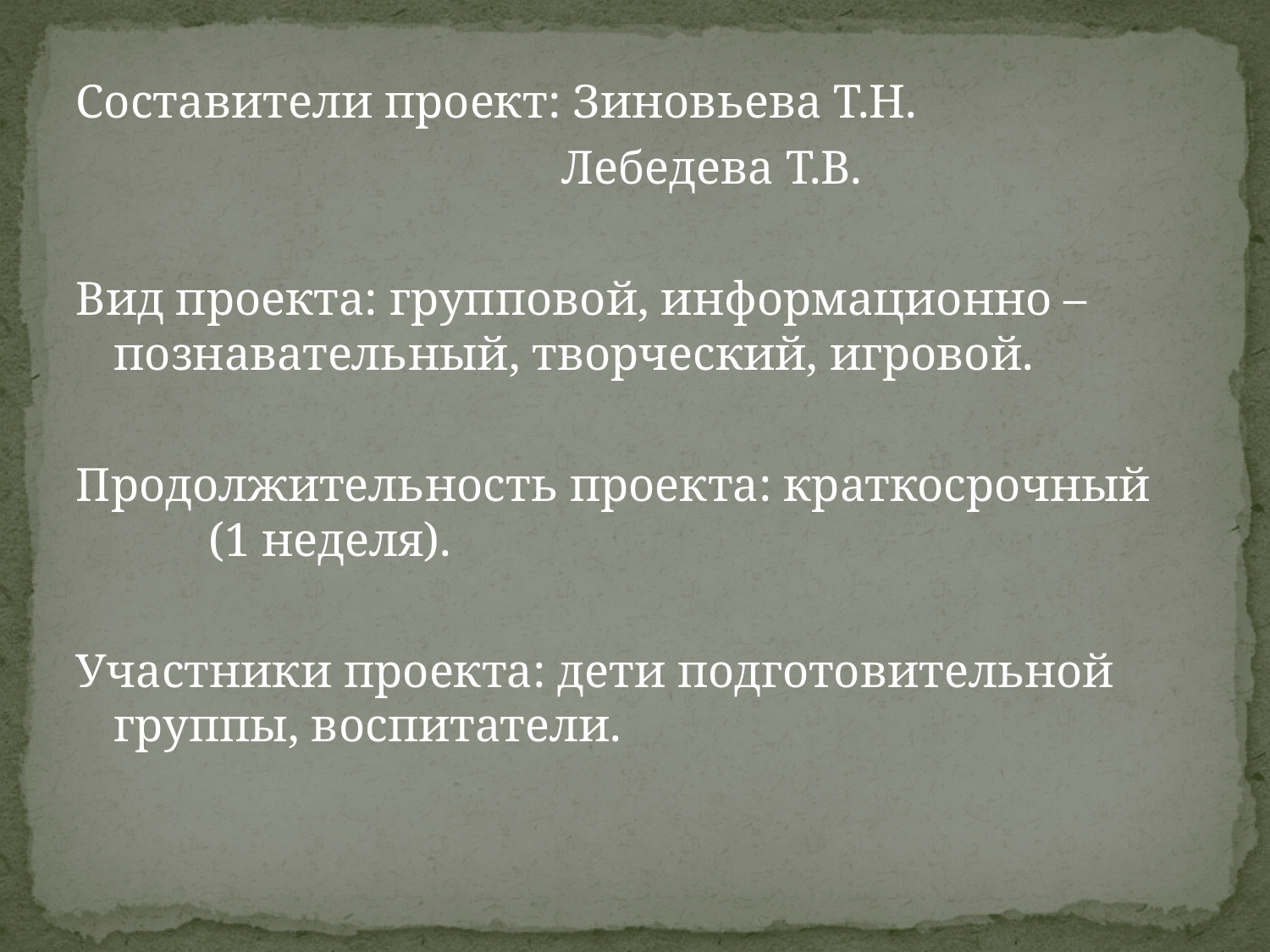

Составители проект: Зиновьева Т.Н.
                                         Лебедева Т.В.

Вид проекта: групповой, информационно – познавательный, творческий, игровой.

Продолжительность проекта: краткосрочный            (1 неделя).

Участники проекта: дети подготовительной группы, воспитатели.

#